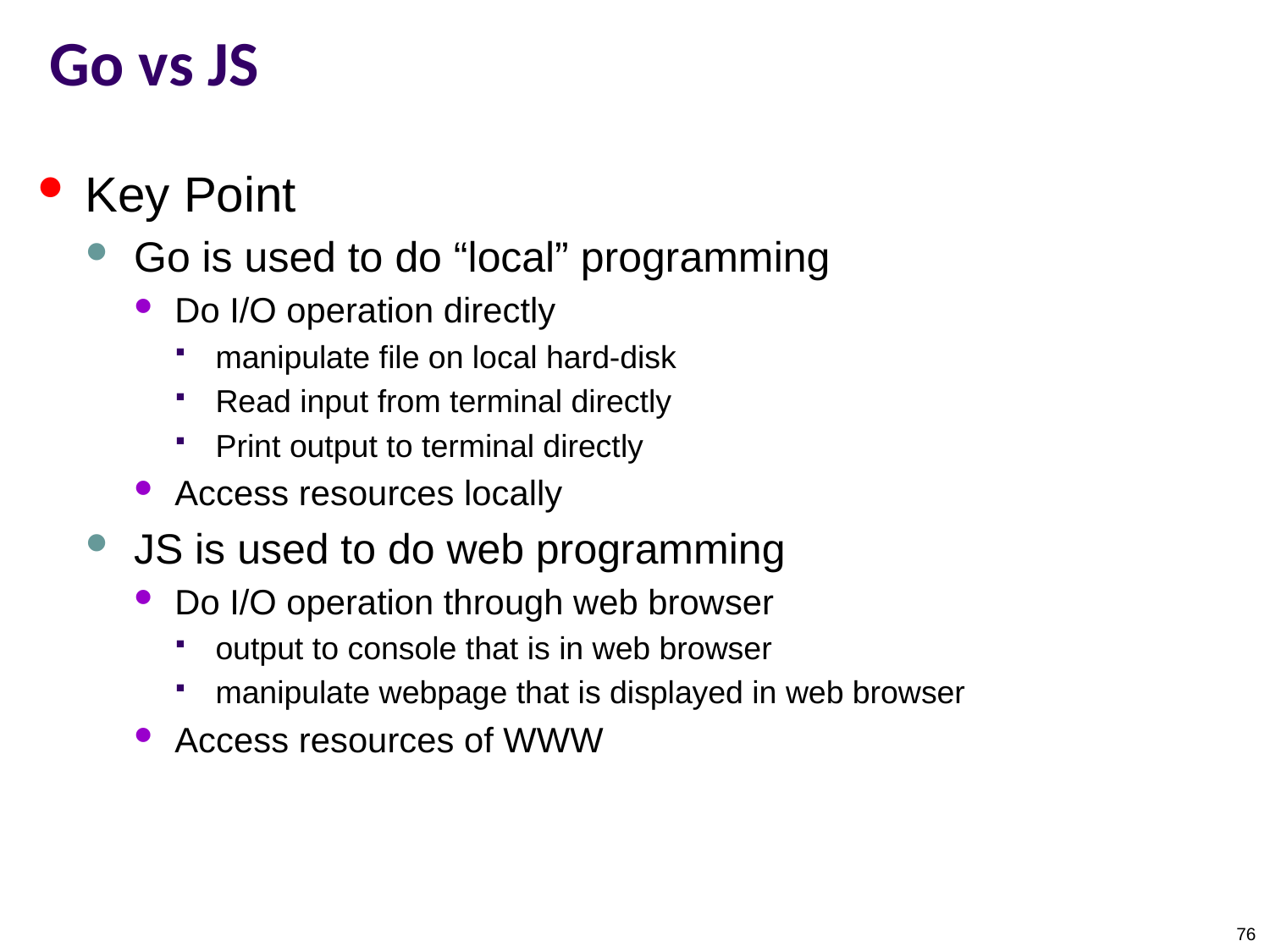

# Go vs JS
Key Point
Go is used to do “local” programming
Do I/O operation directly
manipulate file on local hard-disk
Read input from terminal directly
Print output to terminal directly
Access resources locally
JS is used to do web programming
Do I/O operation through web browser
output to console that is in web browser
manipulate webpage that is displayed in web browser
Access resources of WWW
76